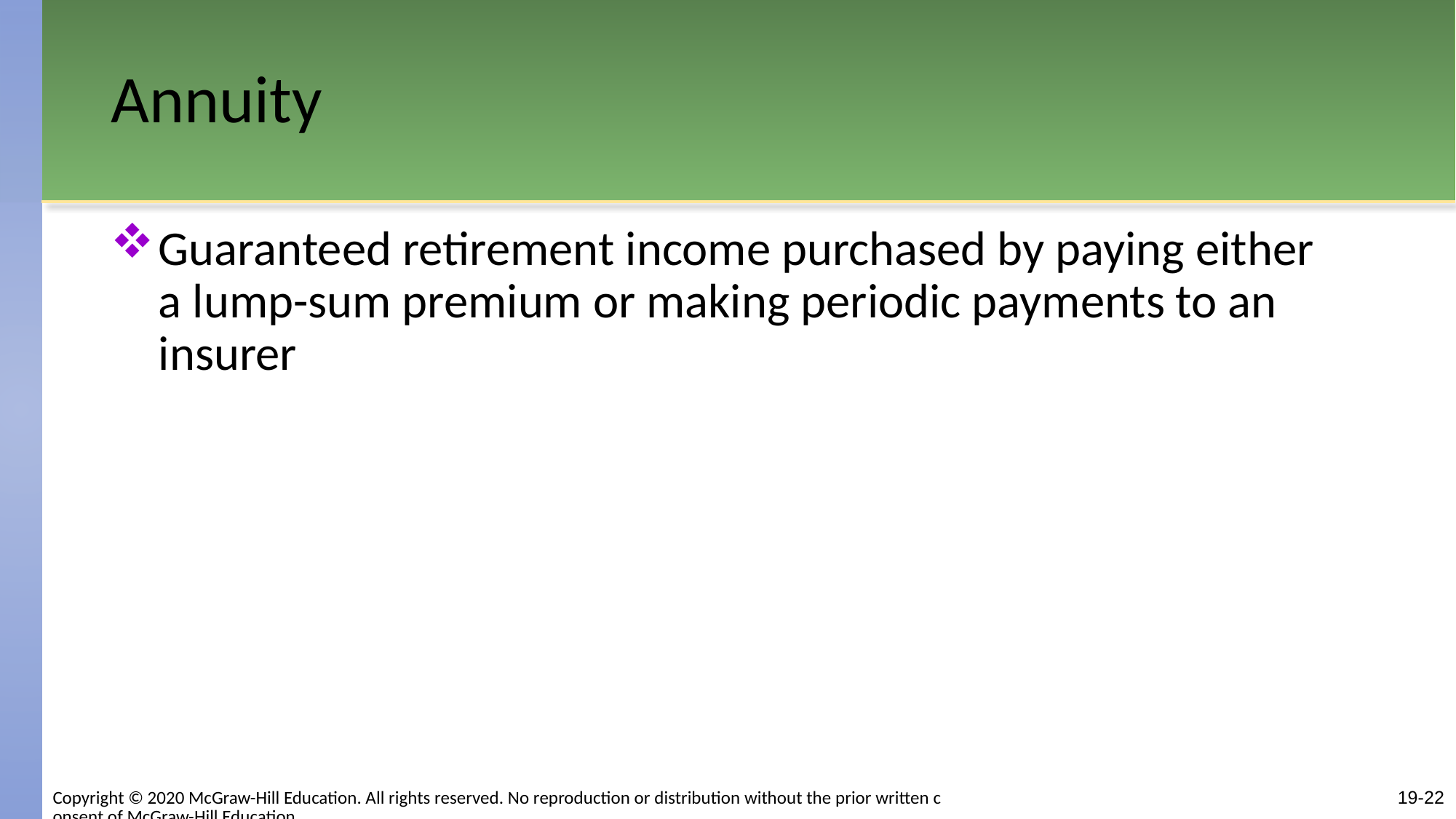

# Annuity
Guaranteed retirement income purchased by paying either a lump-sum premium or making periodic payments to an insurer

Copyright © 2020 McGraw-Hill Education. All rights reserved. No reproduction or distribution without the prior written consent of McGraw-Hill Education.
19-22